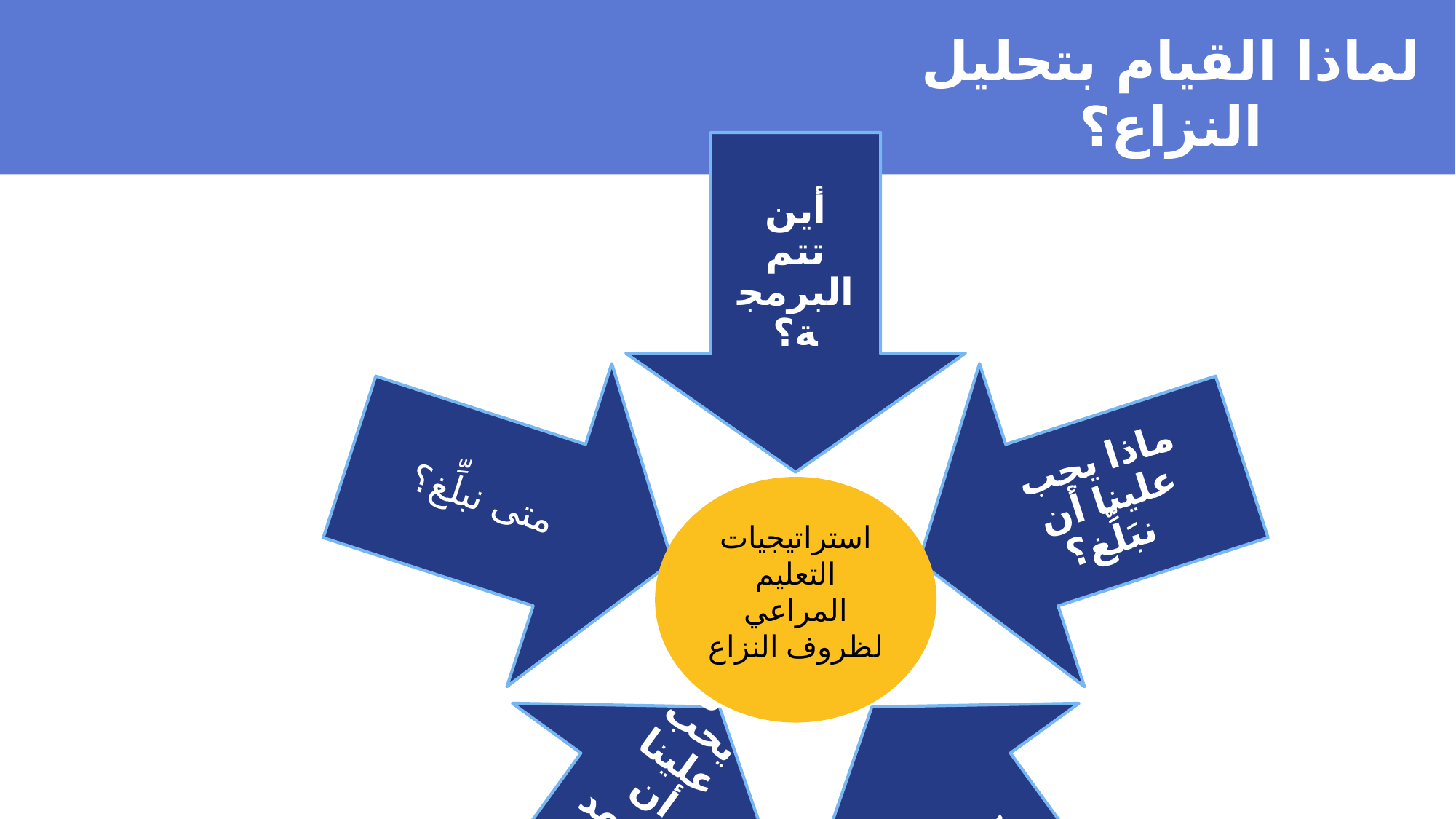

لماذا القيام بتحليل النزاع؟
أين تتم البرمجة؟
ماذا يجب علينا أن نبَلِّغ؟
كيف نبَلّغ؟
من يحب علينا أن نستهدف؟
من سيقوم بالعمل؟
متى نبلِّغ؟
استراتيجيات التعليم المراعي لظروف النزاع